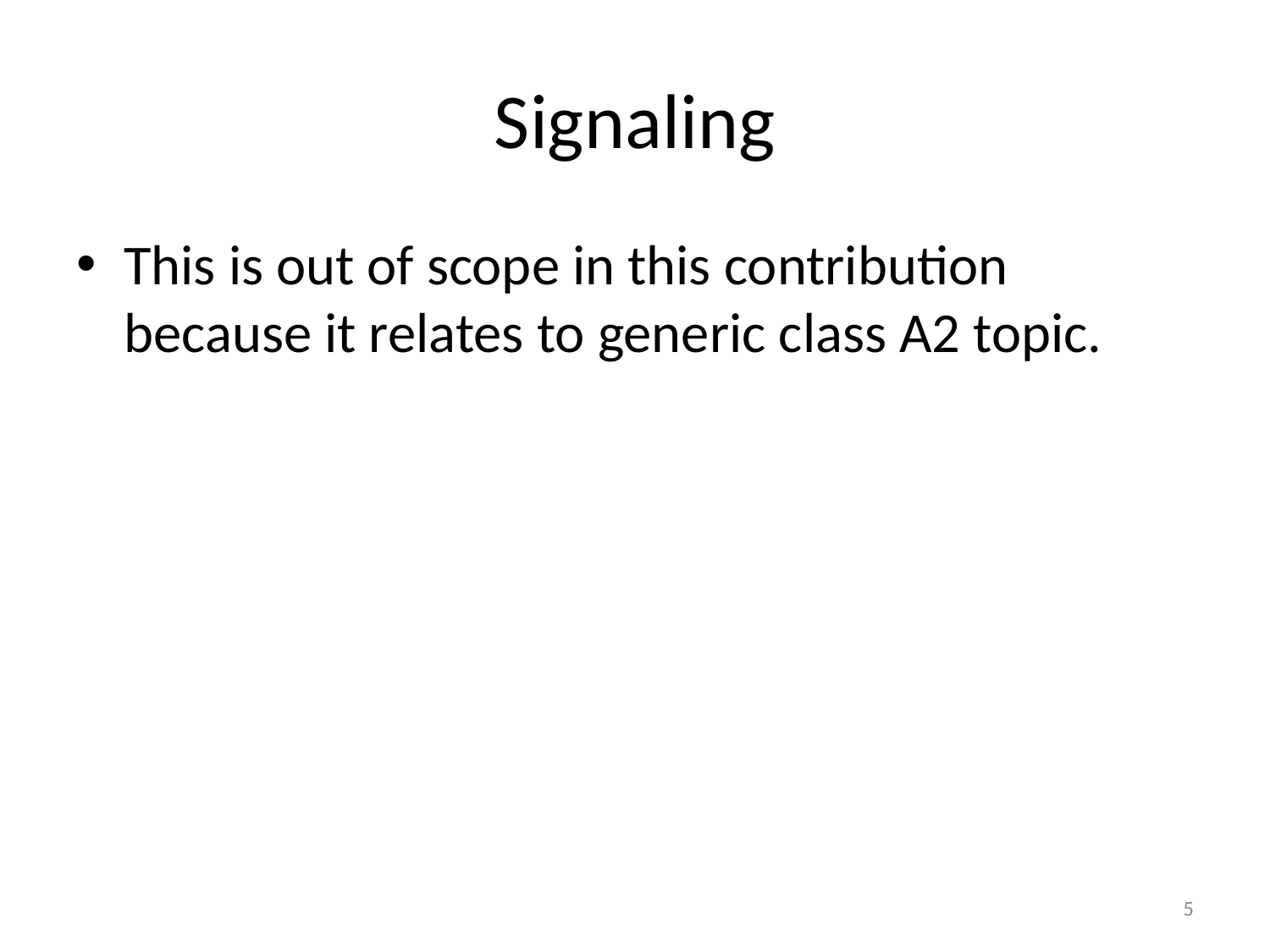

# Signaling
This is out of scope in this contribution  because it relates to generic class A2 topic.
5